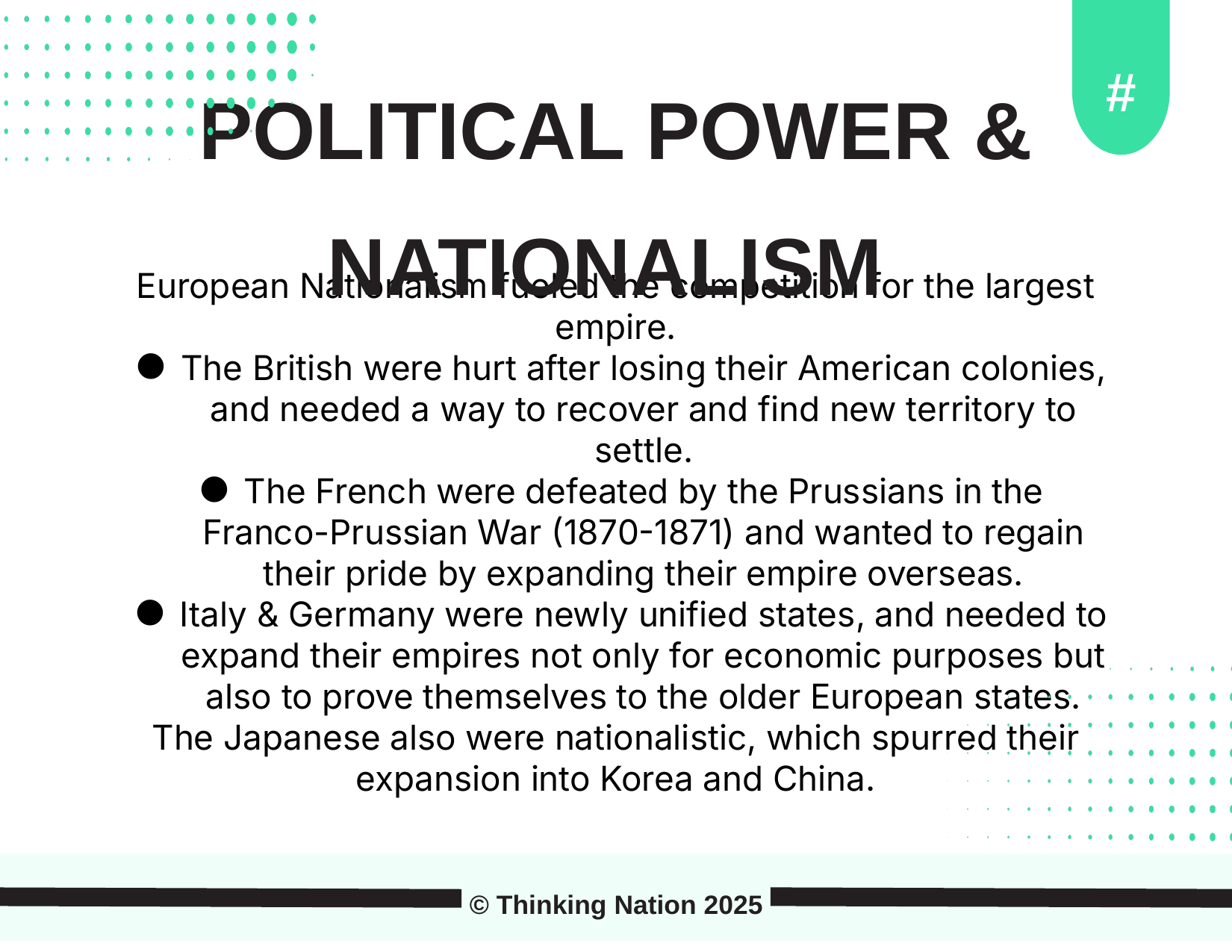

#
POLITICAL POWER & NATIONALISM
European Nationalism fueled the competition for the largest empire.
The British were hurt after losing their American colonies, and needed a way to recover and find new territory to settle.
The French were defeated by the Prussians in the Franco-Prussian War (1870-1871) and wanted to regain their pride by expanding their empire overseas.
Italy & Germany were newly unified states, and needed to expand their empires not only for economic purposes but also to prove themselves to the older European states.
The Japanese also were nationalistic, which spurred their expansion into Korea and China.

© Thinking Nation 2025